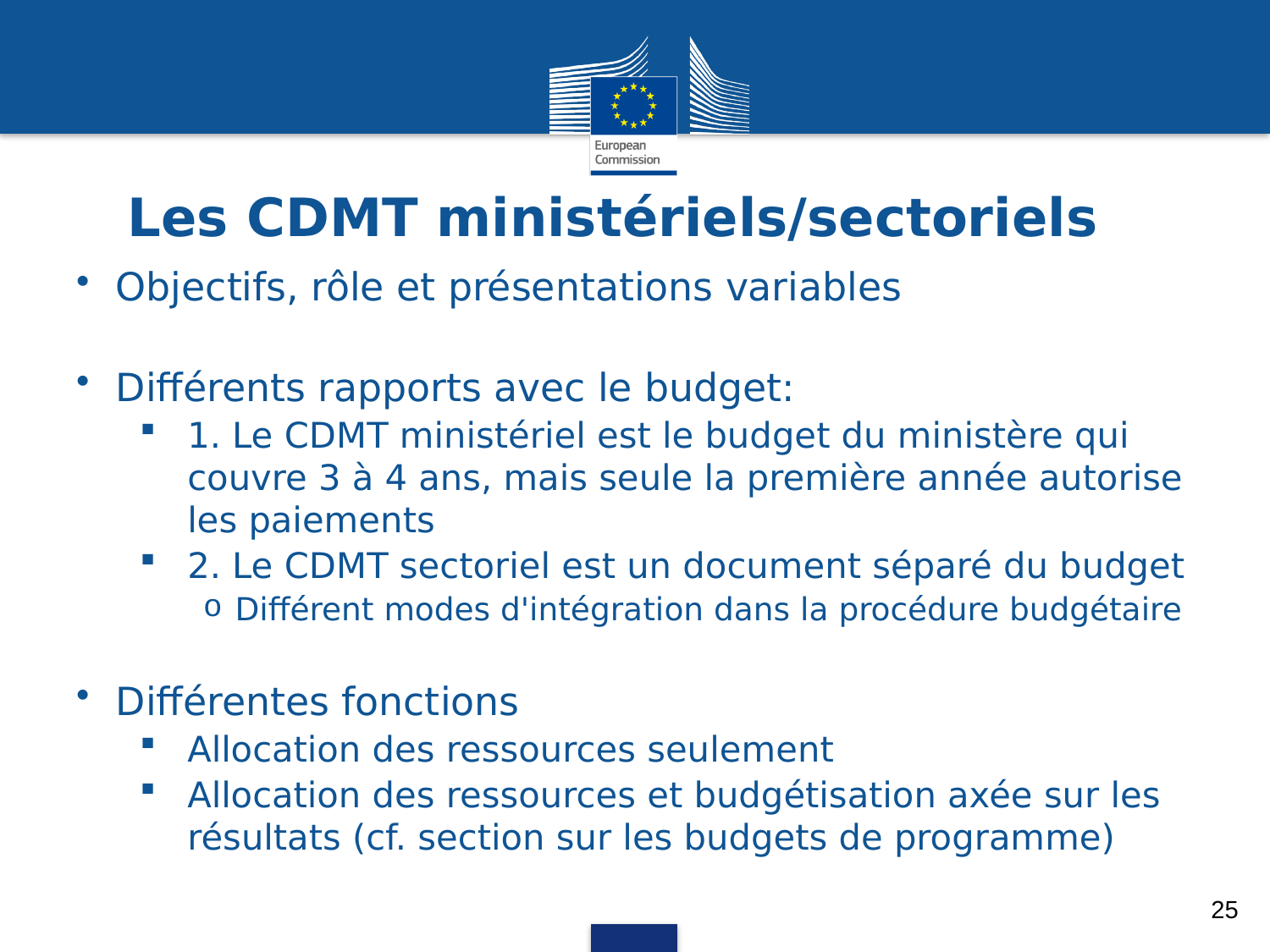

Les CDMT ministériels/sectoriels
Objectifs, rôle et présentations variables

Différents rapports avec le budget:
1. Le CDMT ministériel est le budget du ministère qui couvre 3 à 4 ans, mais seule la première année autorise les paiements
2. Le CDMT sectoriel est un document séparé du budget
Différent modes d'intégration dans la procédure budgétaire

Différentes fonctions
Allocation des ressources seulement
Allocation des ressources et budgétisation axée sur les résultats (cf. section sur les budgets de programme)
25